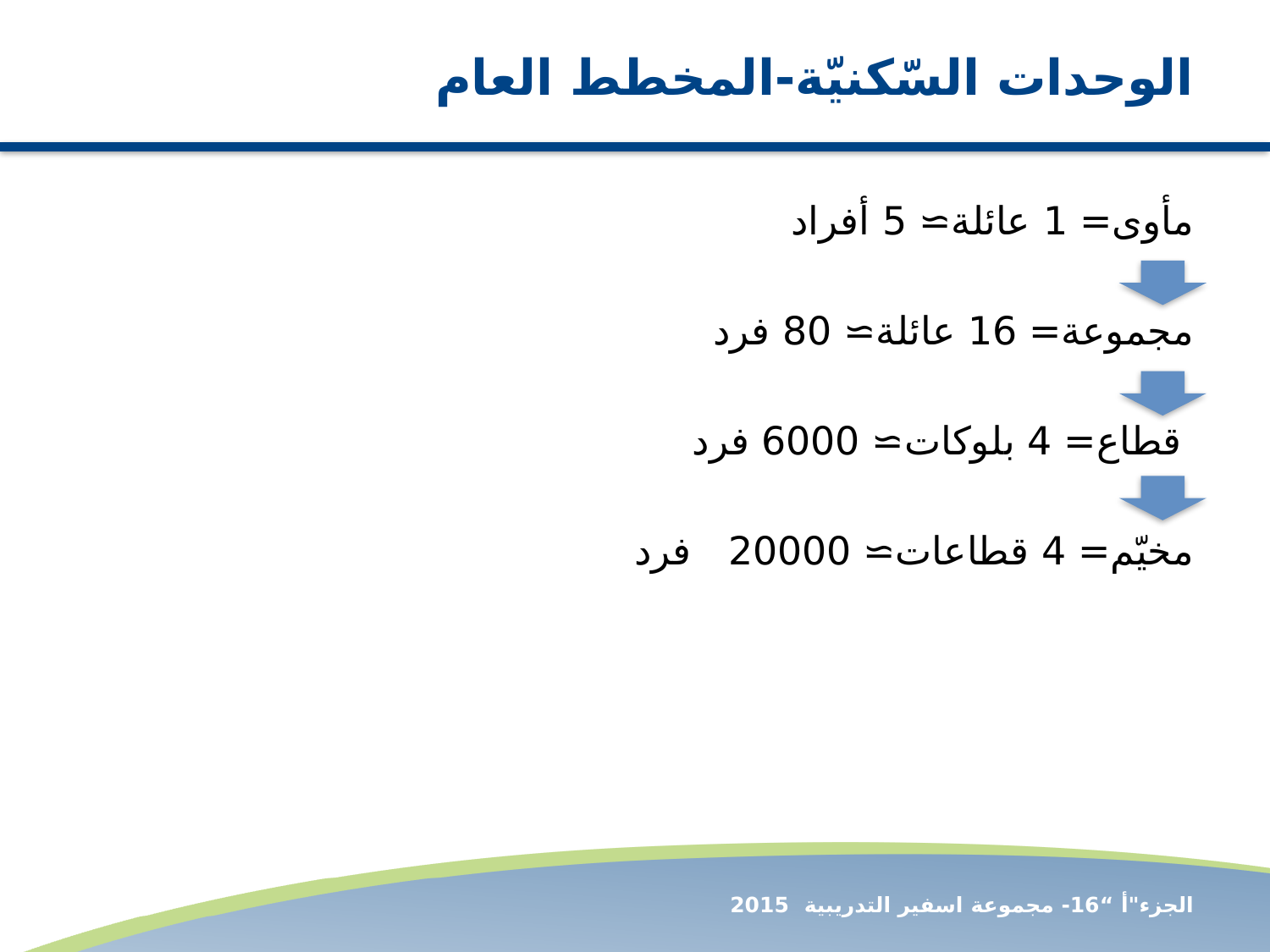

# الوحدات السّكنيّة-المخطط العام
مأوى	= 1 عائلة	≃ 5 أفراد
مجموعة	= 16 عائلة	≃ 80 فرد
 قطاع	= 4 بلوكات	≃ 6000 فرد
مخيّم	= 4 قطاعات	≃ 20000   فرد

الجزء"أ “16- مجموعة اسفير التدريبية  2015